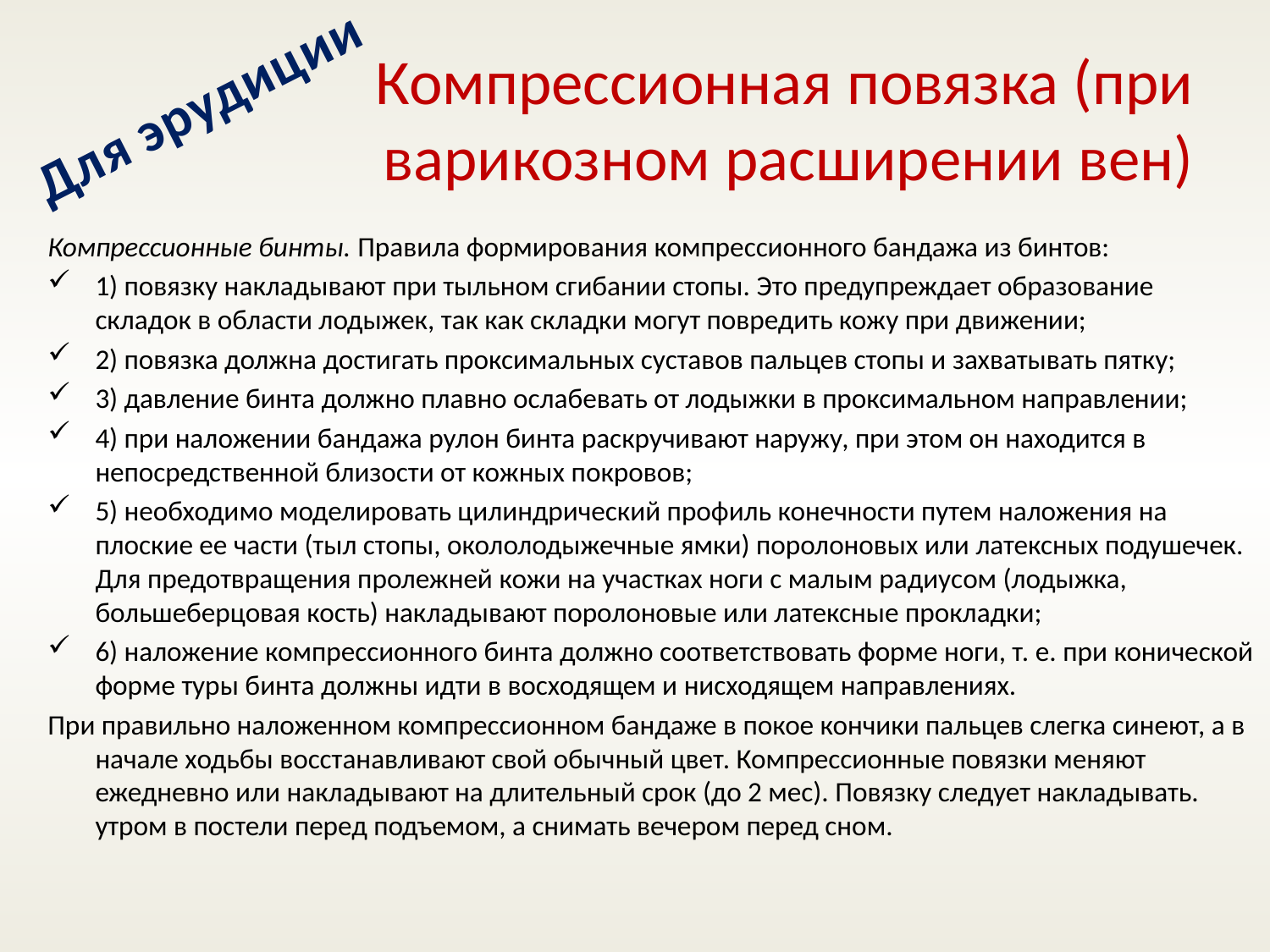

# Компрессионная повязка (при варикозном расширении вен)
Для эрудиции
Компрессионные бинты. Правила формирования компрессионного бандажа из бинтов:
1) повязку накладывают при тыльном сгибании стопы. Это предупреждает образование складок в области лодыжек, так как складки могут повредить кожу при движении;
2) повязка должна достигать проксимальных суставов пальцев стопы и захватывать пятку;
3) давление бинта должно плавно ослабевать от лодыжки в проксимальном направлении;
4) при наложении бандажа рулон бинта раскручивают наружу, при этом он находится в непосредственной близости от кожных покровов;
5) необходимо моделировать цилиндрический профиль конечности путем наложения на плоские ее части (тыл стопы, окололодыжечные ямки) поролоновых или латексных подушечек. Для предотвращения пролежней кожи на участках ноги с малым радиусом (лодыжка, большеберцовая кость) накладывают поролоновые или латексные прокладки;
6) наложение компрессионного бинта должно соответствовать форме ноги, т. е. при конической форме туры бинта должны идти в восходящем и нисходящем направлениях.
При правильно наложенном компрессионном бандаже в покое кончики пальцев слегка синеют, а в начале ходьбы восстанавливают свой обычный цвет. Компрессионные повязки меняют ежедневно или накладывают на длительный срок (до 2 мес). Повязку следует накладывать. утром в постели перед подъемом, а снимать вечером перед сном.